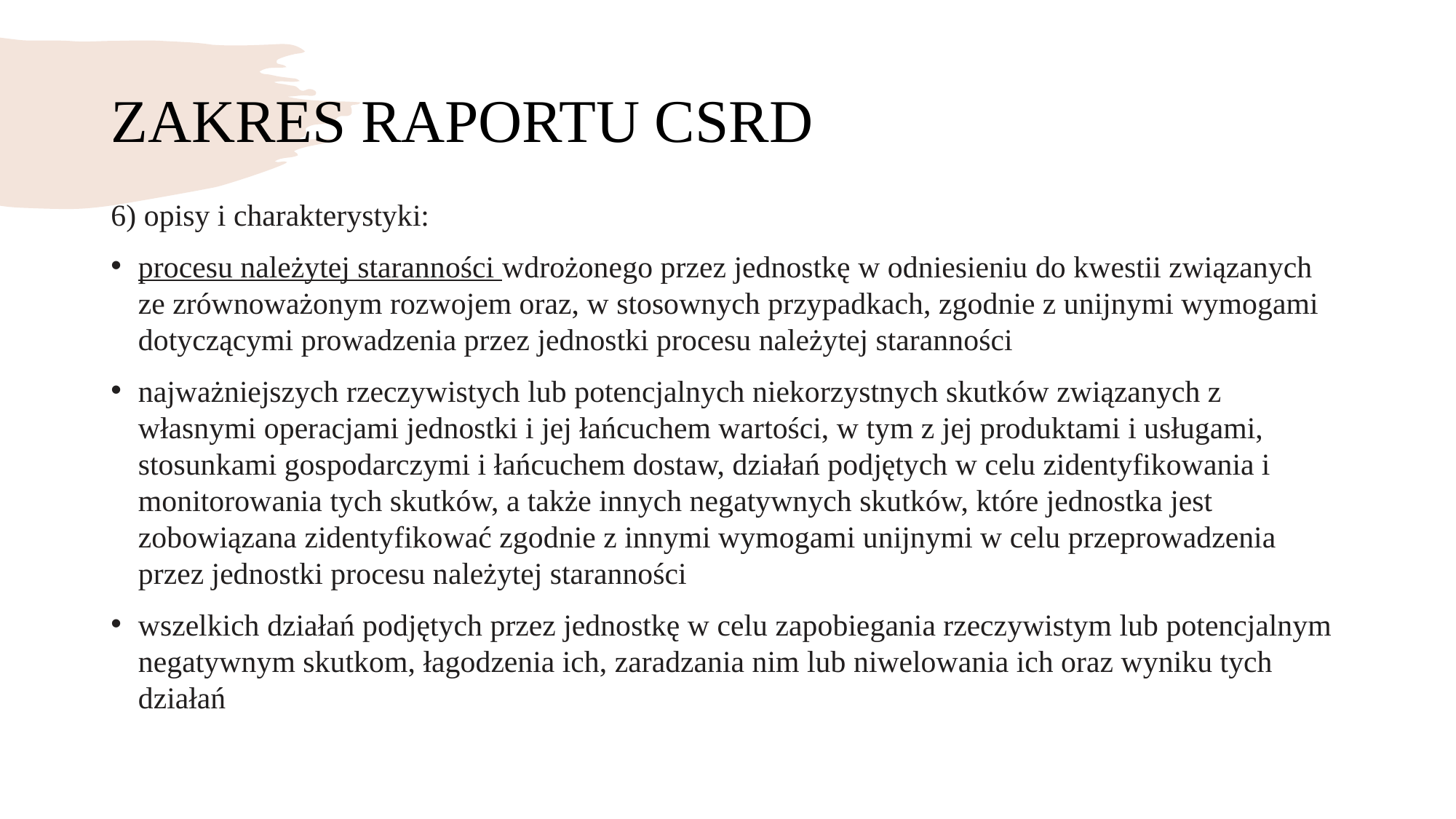

# ZAKRES RAPORTU CSRD
6) opisy i charakterystyki:
procesu należytej staranności wdrożonego przez jednostkę w odniesieniu do kwestii związanych ze zrównoważonym rozwojem oraz, w stosownych przypadkach, zgodnie z unijnymi wymogami dotyczącymi prowadzenia przez jednostki procesu należytej staranności
najważniejszych rzeczywistych lub potencjalnych niekorzystnych skutków związanych z własnymi operacjami jednostki i jej łańcuchem wartości, w tym z jej produktami i usługami, stosunkami gospodarczymi i łańcuchem dostaw, działań podjętych w celu zidentyfikowania i monitorowania tych skutków, a także innych negatywnych skutków, które jednostka jest zobowiązana zidentyfikować zgodnie z innymi wymogami unijnymi w celu przeprowadzenia przez jednostki procesu należytej staranności
wszelkich działań podjętych przez jednostkę w celu zapobiegania rzeczywistym lub potencjalnym negatywnym skutkom, łagodzenia ich, zaradzania nim lub niwelowania ich oraz wyniku tych działań